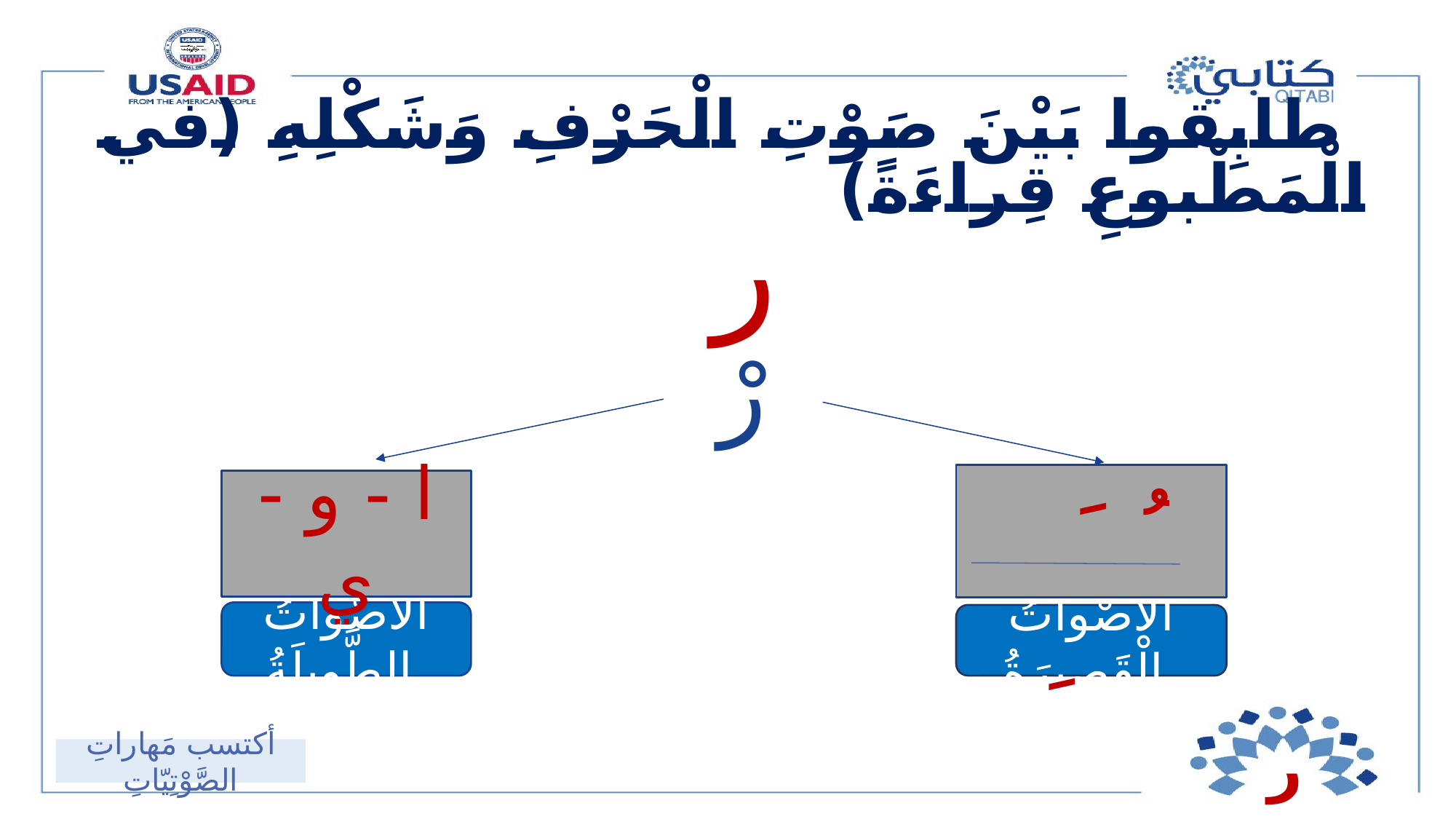

طابِقوا بَيْنَ صَوْتِ الْحَرْفِ وَشَكْلِهِ (في الْمَطْبوعِ قِراءَةً)
ر
رْ

 َ  ُ  ِ
ا - و - ي
الْأَصْواتُ الطَّويلَةُ
الْأَصْواتُ الْقَصيرَةُ
ر
أكتسب مَهاراتِ الصَّوْتِيّاتِ